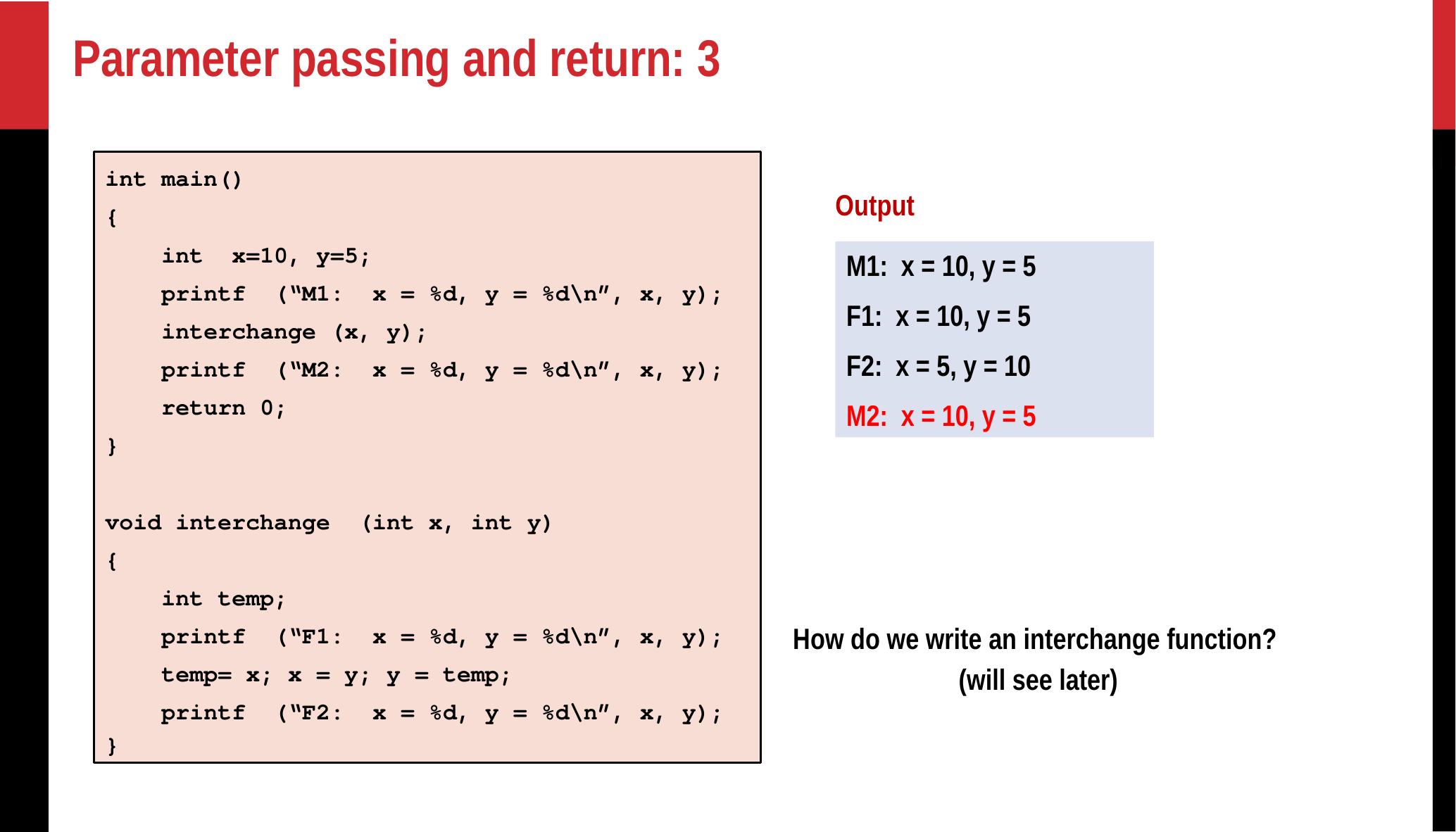

# Parameter passing and return: 3
int main()
{
    int  x=10, y=5;
    printf  (“M1:  x = %d, y = %d\n”, x, y);
    interchange (x, y);
    printf  (“M2:  x = %d, y = %d\n”, x, y);
    return 0;
}

void interchange  (int x, int y)
{
    int temp;
    printf  (“F1:  x = %d, y = %d\n”, x, y);
    temp= x; x = y; y = temp;
    printf  (“F2:  x = %d, y = %d\n”, x, y);
}
Output
M1:  x = 10, y = 5
F1:  x = 10, y = 5
F2:  x = 5, y = 10
M2:  x = 10, y = 5
How do we write an interchange function?
(will see later)
26